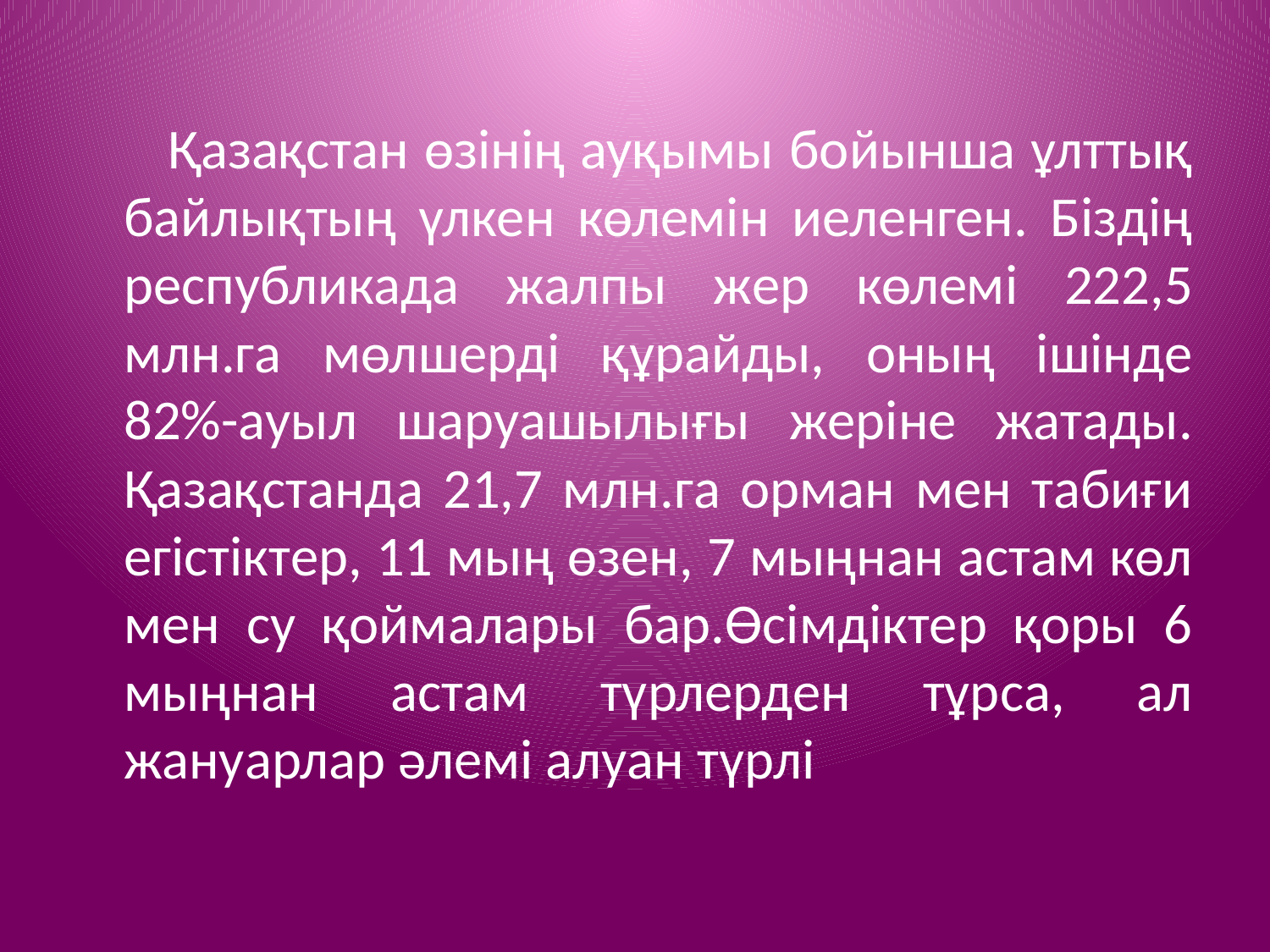

Қазақстан өзінің ауқымы бойынша ұлттық байлықтың үлкен көлемін иеленген. Біздің республикада жалпы жер көлемі 222,5 млн.га мөлшерді құрайды, оның ішінде 82%-ауыл шаруашылығы жеріне жатады. Қазақстанда 21,7 млн.га орман мен табиғи егістіктер, 11 мың өзен, 7 мыңнан астам көл мен су қоймалары бар.Өсімдіктер қоры 6 мыңнан астам түрлерден тұрса, ал жануарлар әлемі алуан түрлі